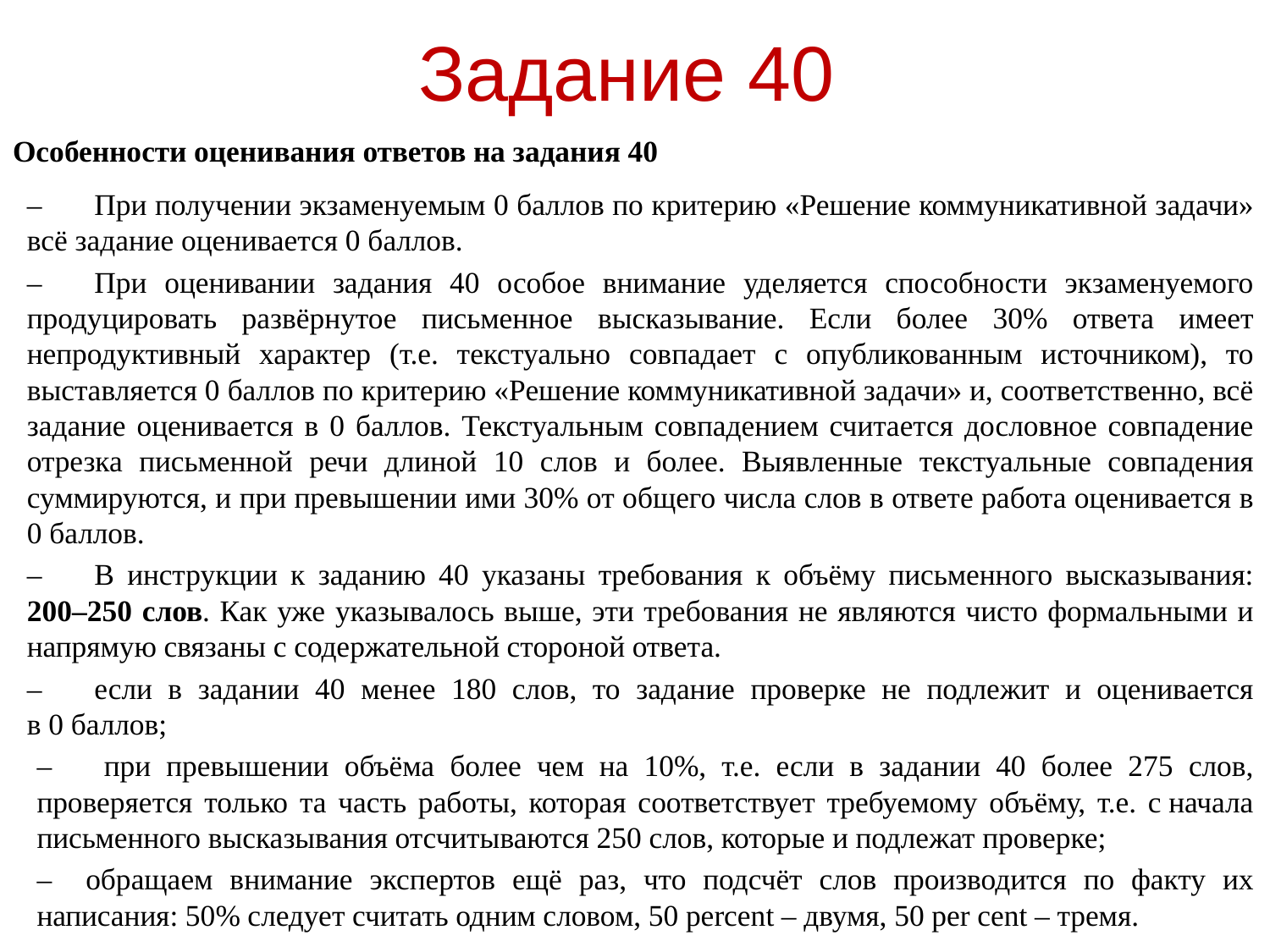

# Задание 40
Особенности оценивания ответов на задания 40
–	При получении экзаменуемым 0 баллов по критерию «Решение коммуникативной задачи» всё задание оценивается 0 баллов.
–	При оценивании задания 40 особое внимание уделяется способности экзаменуемого продуцировать развёрнутое письменное высказывание. Если более 30% ответа имеет непродуктивный характер (т.е. текстуально совпадает с опубликованным источником), то выставляется 0 баллов по критерию «Решение коммуникативной задачи» и, соответственно, всё задание оценивается в 0 баллов. Текстуальным совпадением считается дословное совпадение отрезка письменной речи длиной 10 слов и более. Выявленные текстуальные совпадения суммируются, и при превышении ими 30% от общего числа слов в ответе работа оценивается в 0 баллов.
–	В инструкции к заданию 40 указаны требования к объёму письменного высказывания: 200–250 слов. Как уже указывалось выше, эти требования не являются чисто формальными и напрямую связаны с содержательной стороной ответа.
–	если в задании 40 менее 180 слов, то задание проверке не подлежит и оценивается в 0 баллов;
–	при превышении объёма более чем на 10%, т.е. если в задании 40 более 275 слов, проверяется только та часть работы, которая соответствует требуемому объёму, т.е. с начала письменного высказывания отсчитываются 250 слов, которые и подлежат проверке;
–  обращаем внимание экспертов ещё раз, что подсчёт слов производится по факту их написания: 50% следует считать одним словом, 50 percent – двумя, 50 per cent – тремя.